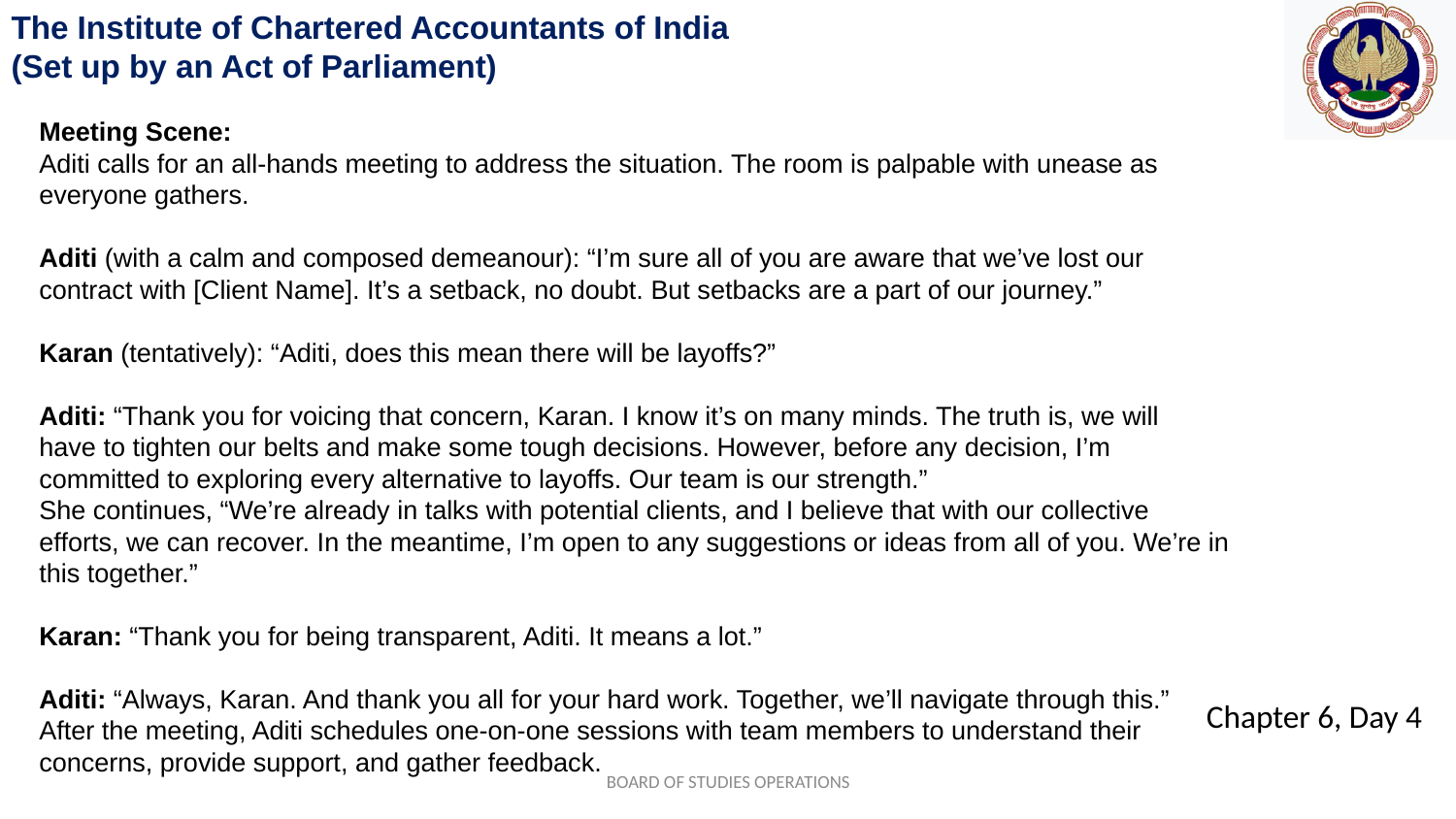

Meeting Scene:
Aditi calls for an all-hands meeting to address the situation. The room is palpable with unease as everyone gathers.

Aditi (with a calm and composed demeanour): “I’m sure all of you are aware that we’ve lost our
contract with [Client Name]. It’s a setback, no doubt. But setbacks are a part of our journey.”

Karan (tentatively): “Aditi, does this mean there will be layoffs?”

Aditi: “Thank you for voicing that concern, Karan. I know it’s on many minds. The truth is, we will
have to tighten our belts and make some tough decisions. However, before any decision, I’m committed to exploring every alternative to layoffs. Our team is our strength.”
She continues, “We’re already in talks with potential clients, and I believe that with our collective
efforts, we can recover. In the meantime, I’m open to any suggestions or ideas from all of you. We’re in this together.”

Karan: “Thank you for being transparent, Aditi. It means a lot.”

Aditi: “Always, Karan. And thank you all for your hard work. Together, we’ll navigate through this.”
After the meeting, Aditi schedules one-on-one sessions with team members to understand their concerns, provide support, and gather feedback.
BOARD OF STUDIES OPERATIONS